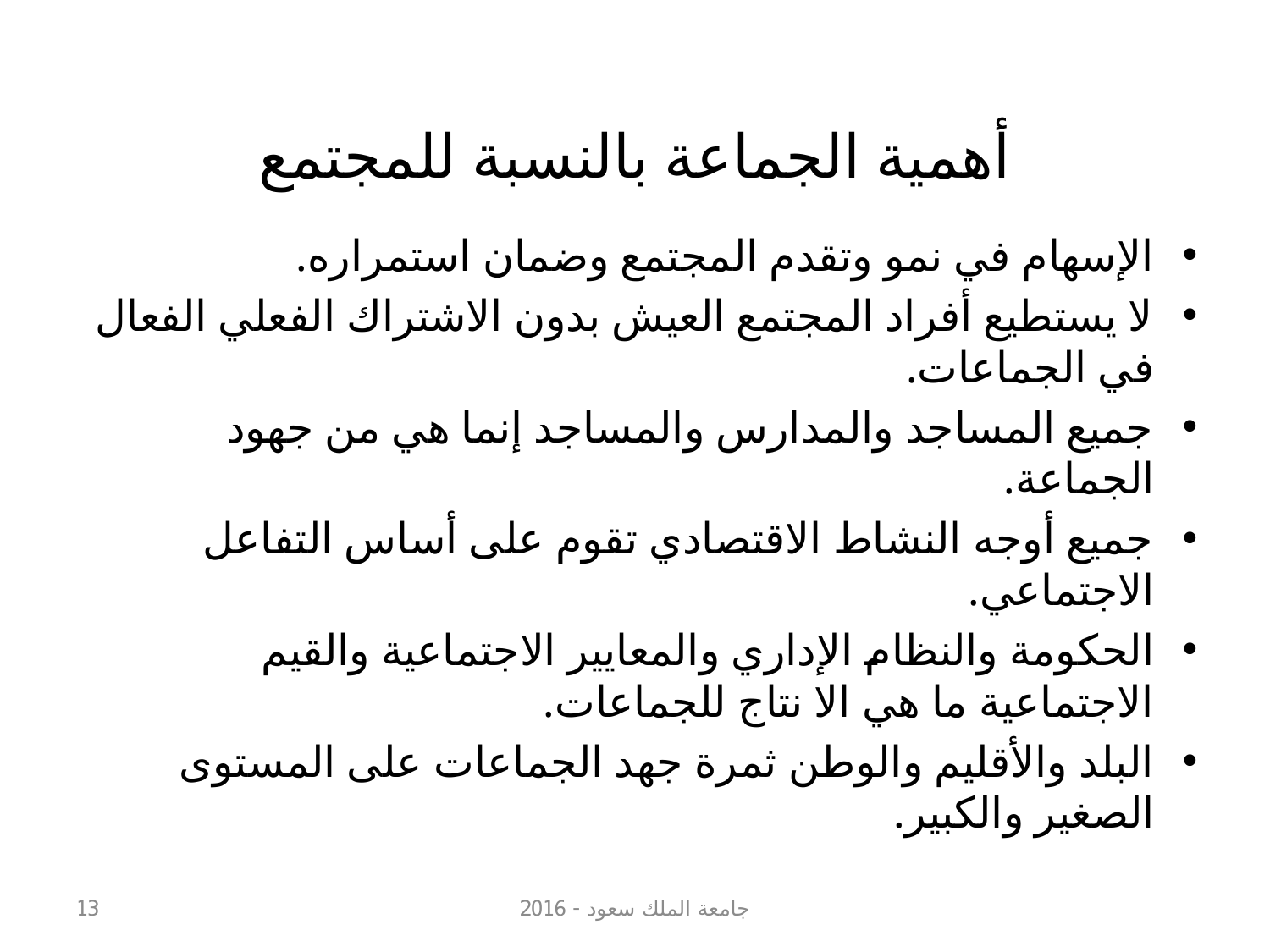

# أهمية الجماعة بالنسبة للمجتمع
الإسهام في نمو وتقدم المجتمع وضمان استمراره.
لا يستطيع أفراد المجتمع العيش بدون الاشتراك الفعلي الفعال في الجماعات.
جميع المساجد والمدارس والمساجد إنما هي من جهود الجماعة.
جميع أوجه النشاط الاقتصادي تقوم على أساس التفاعل الاجتماعي.
الحكومة والنظام الإداري والمعايير الاجتماعية والقيم الاجتماعية ما هي الا نتاج للجماعات.
البلد والأقليم والوطن ثمرة جهد الجماعات على المستوى الصغير والكبير.
13
جامعة الملك سعود - 2016